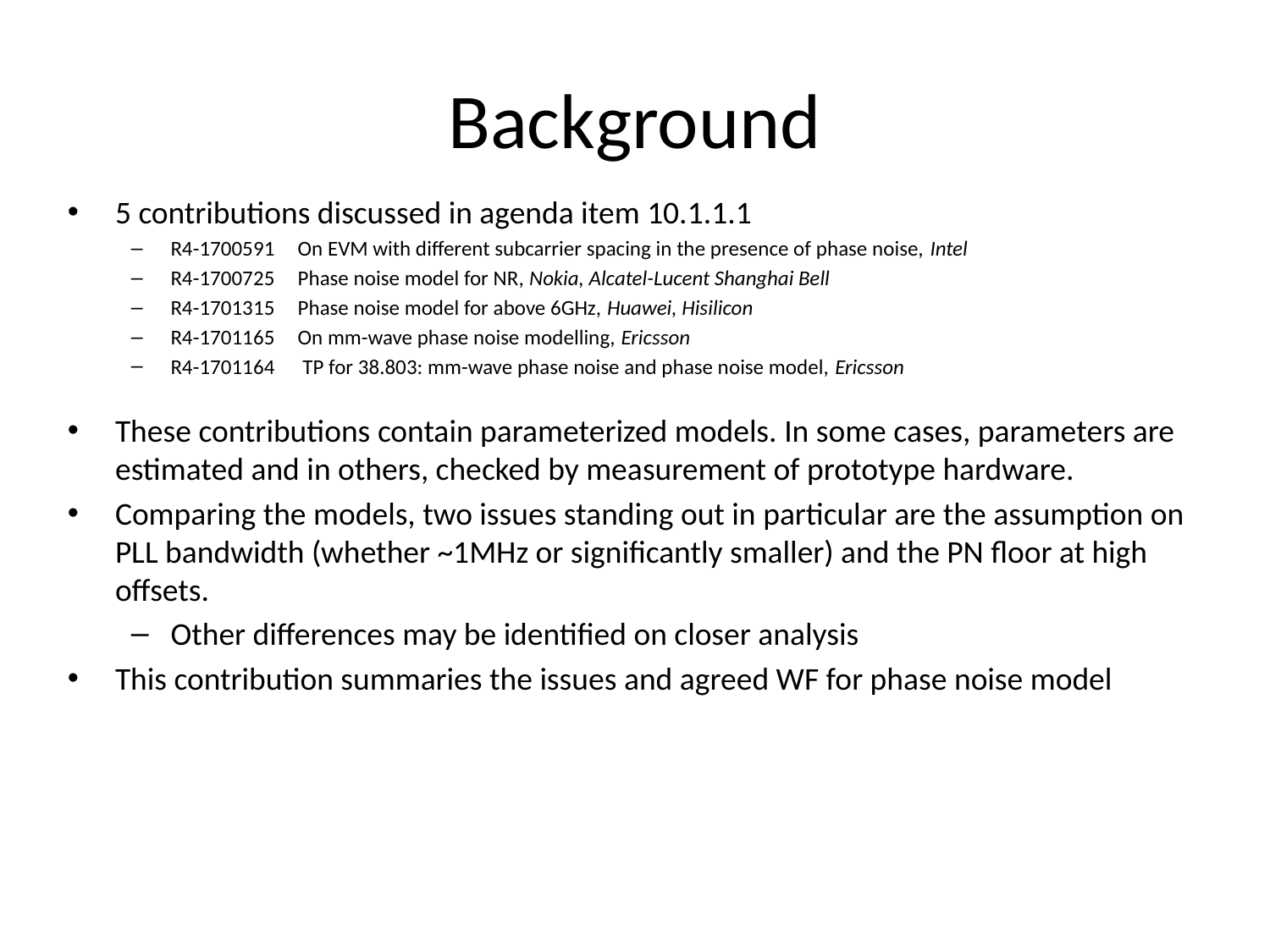

# Background
5 contributions discussed in agenda item 10.1.1.1
R4-1700591	On EVM with different subcarrier spacing in the presence of phase noise, Intel
R4-1700725 	Phase noise model for NR, Nokia, Alcatel-Lucent Shanghai Bell
R4-1701315 	Phase noise model for above 6GHz, Huawei, Hisilicon
R4-1701165	On mm-wave phase noise modelling, Ericsson
R4-1701164 	 TP for 38.803: mm-wave phase noise and phase noise model, Ericsson

These contributions contain parameterized models. In some cases, parameters are estimated and in others, checked by measurement of prototype hardware.
Comparing the models, two issues standing out in particular are the assumption on PLL bandwidth (whether ~1MHz or significantly smaller) and the PN floor at high offsets.
Other differences may be identified on closer analysis
This contribution summaries the issues and agreed WF for phase noise model